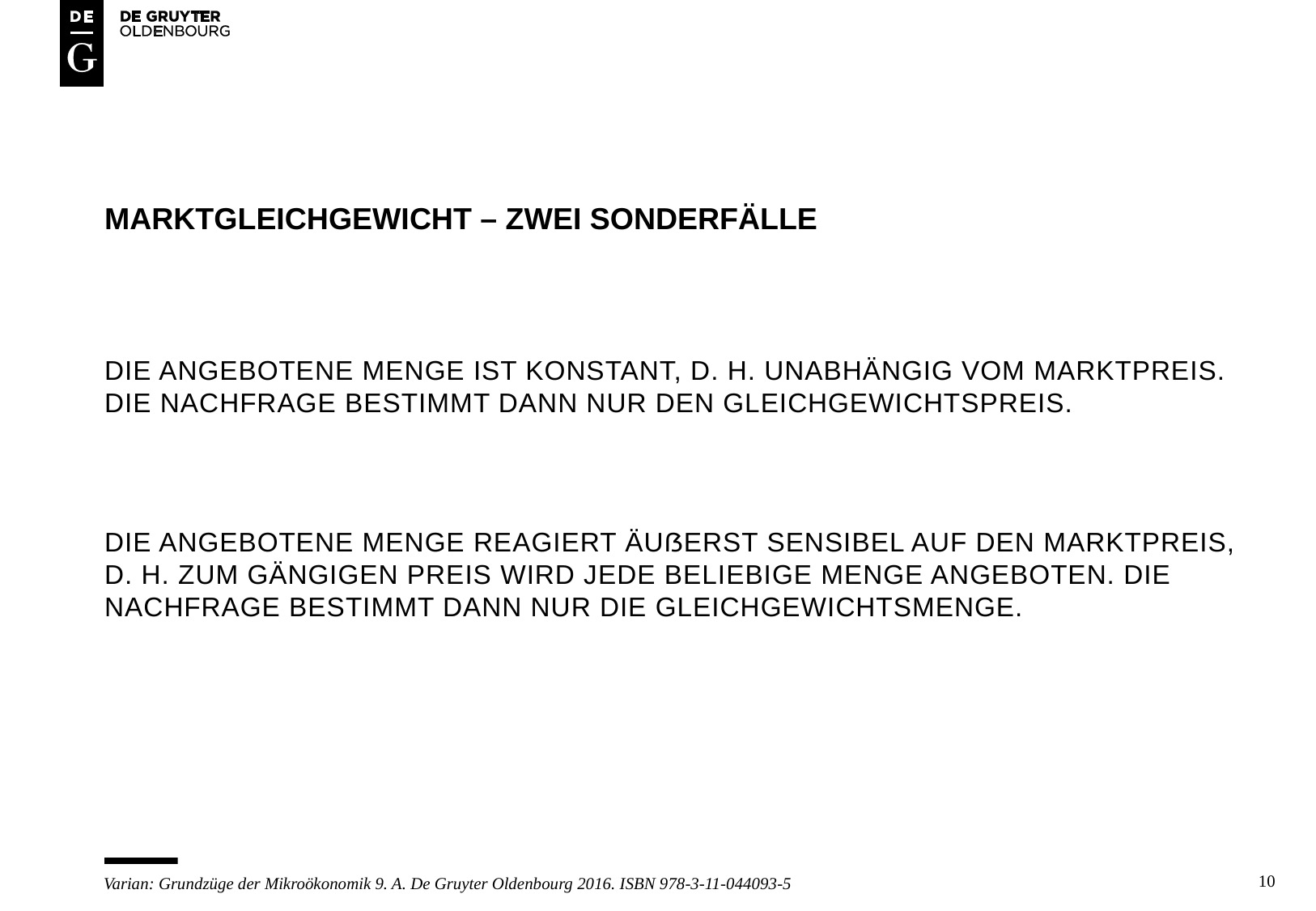

# MARKTGLEICHGEWICHT – ZWEI SONDERFÄLLE

DIE ANGEBOTENE MENGE IST KONSTANT, D. h. UNABHÄNGIG VOM MARKTPREIS. DIE NACHFRAGE BESTIMMT DANN NUR DEN GLEICHGEWICHTSPREIS.

DIE ANGEBOTENE MENGE REAGIERT ÄUßERST SENSIBEL AUF DEN MARKTPREIS, D. H. ZUM GÄNGIGEN PREIS WIRD JEDE BELIEBIGE MENGE ANGEBOTEN. DIE NACHFRAGE BESTIMMT DANN NUR DIE GLEICHGEWICHTSMENGE.
10
Varian: Grundzüge der Mikroökonomik 9. A. De Gruyter Oldenbourg 2016. ISBN 978-3-11-044093-5